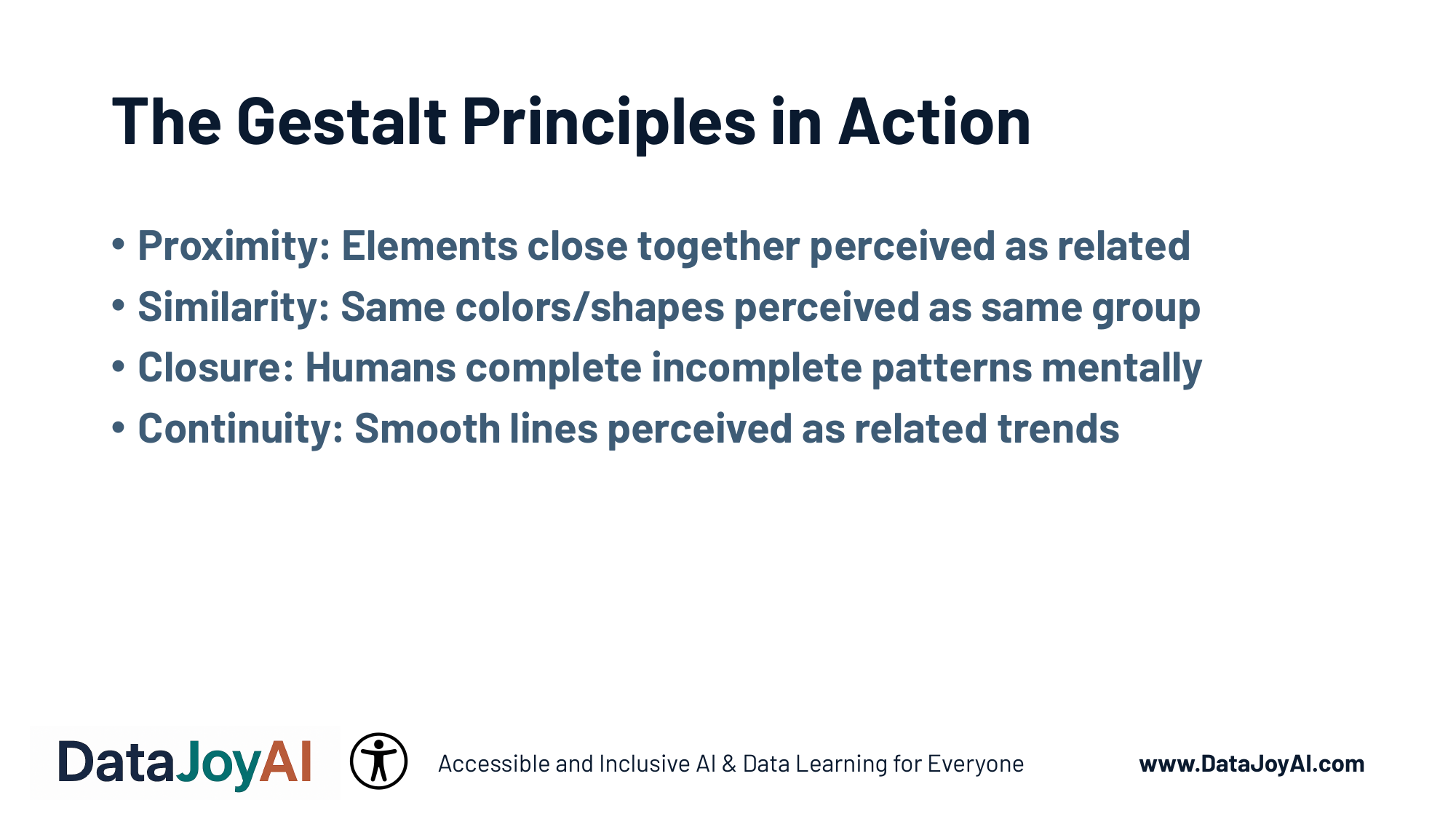

# The Gestalt Principles in Action
Proximity: Elements close together perceived as related
Similarity: Same colors/shapes perceived as same group
Closure: Humans complete incomplete patterns mentally
Continuity: Smooth lines perceived as related trends